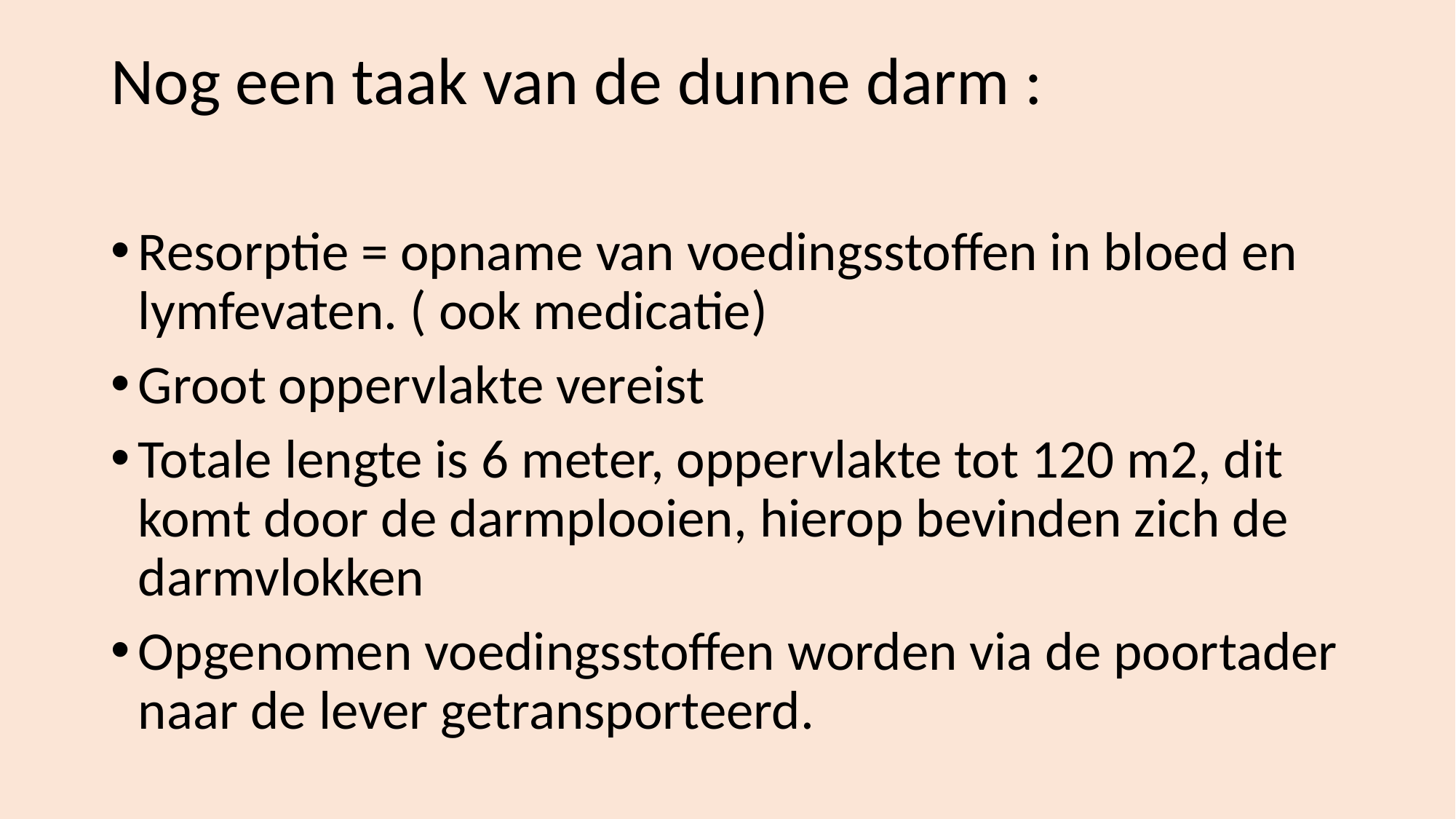

# Nog een taak van de dunne darm :
Resorptie = opname van voedingsstoffen in bloed en lymfevaten. ( ook medicatie)
Groot oppervlakte vereist
Totale lengte is 6 meter, oppervlakte tot 120 m2, dit komt door de darmplooien, hierop bevinden zich de darmvlokken
Opgenomen voedingsstoffen worden via de poortader naar de lever getransporteerd.